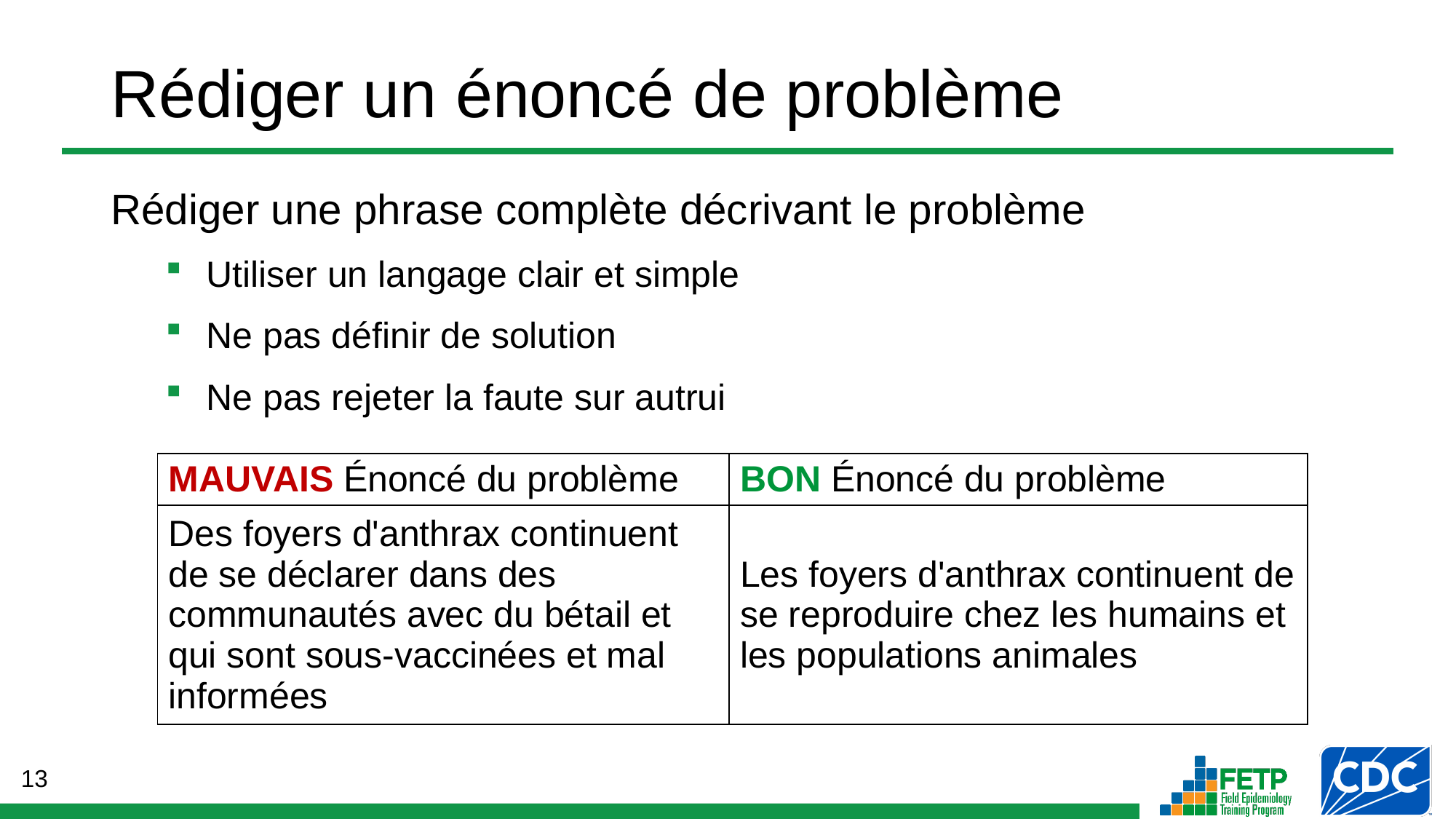

# Rédiger un énoncé de problème
Rédiger une phrase complète décrivant le problème
Utiliser un langage clair et simple
Ne pas définir de solution
Ne pas rejeter la faute sur autrui
| MAUVAIS Énoncé du problème | BON Énoncé du problème |
| --- | --- |
| Des foyers d'anthrax continuent de se déclarer dans des communautés avec du bétail et qui sont sous-vaccinées et mal informées | Les foyers d'anthrax continuent de se reproduire chez les humains et les populations animales |